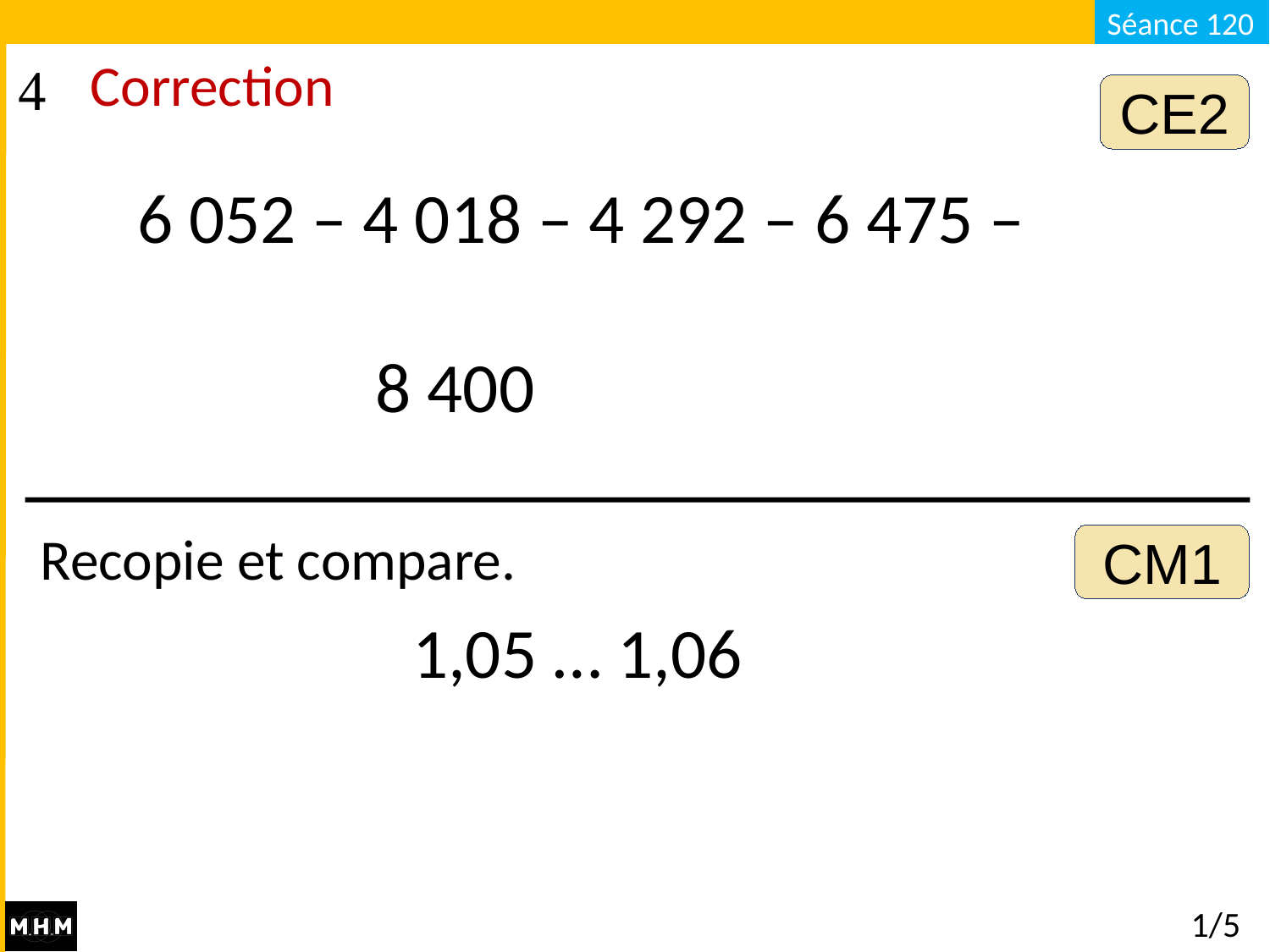

Correction
CE2
6 052 – 4 018 – 4 292 – 6 475 –

               8 400

Recopie et compare.
CM1
1,05 … 1,06
# 1/5